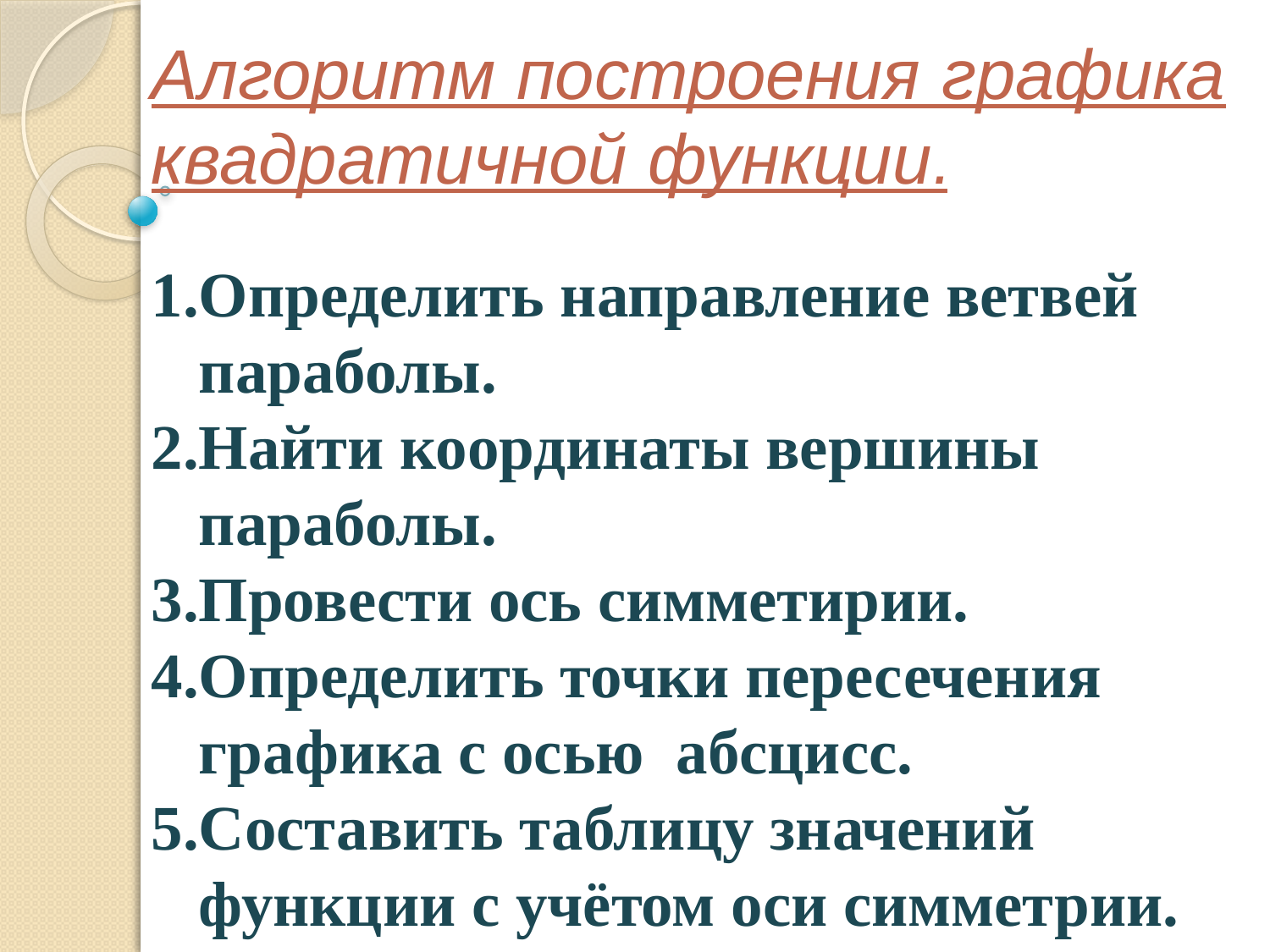

# Алгоритм построения графика квадратичной функции.
Определить направление ветвей параболы.
Найти координаты вершины параболы.
Провести ось симметирии.
Определить точки пересечения графика с осью  абсцисс.
Составить таблицу значений функции с учётом оси симметрии.